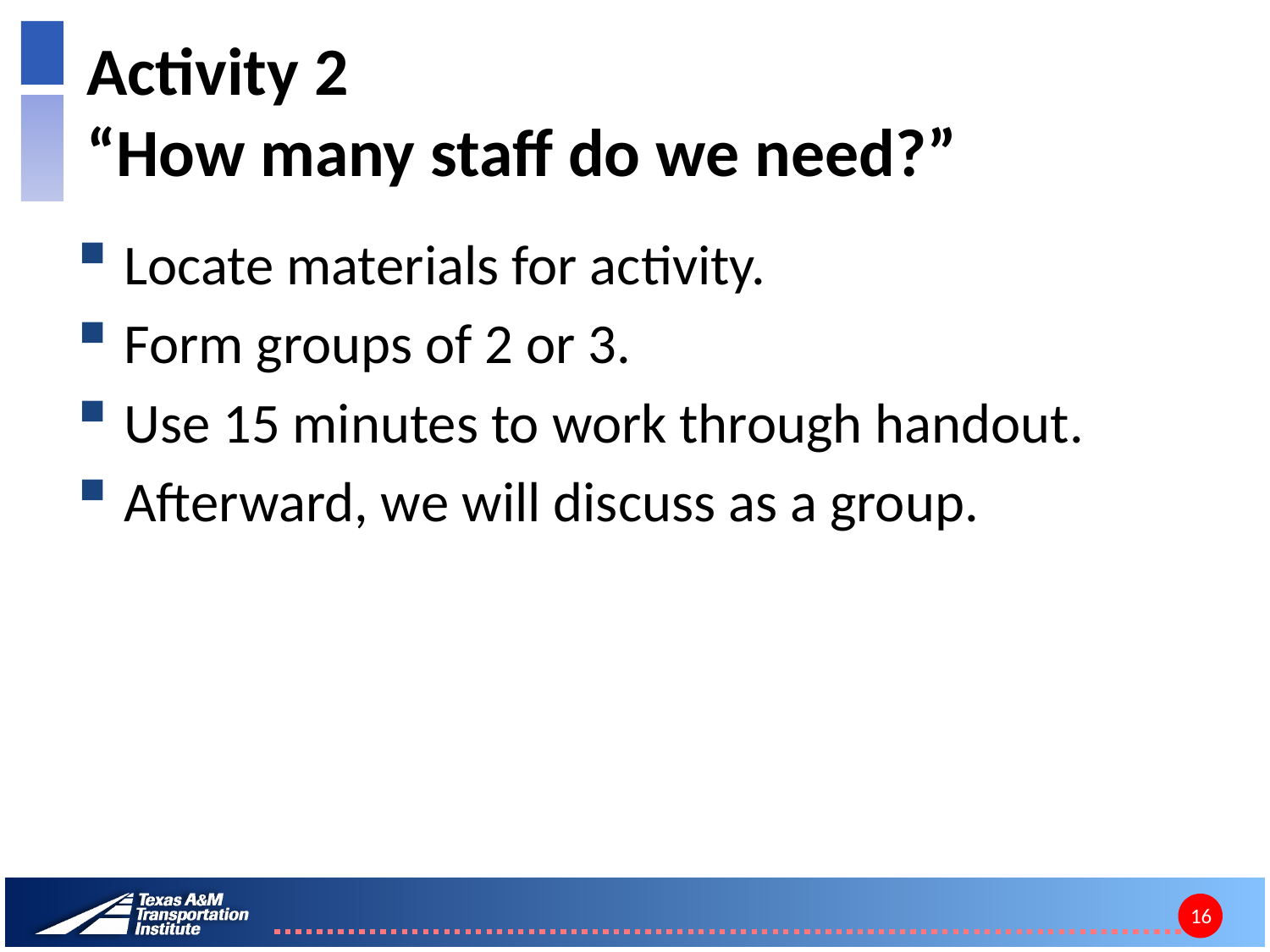

# Activity 2 “How many staff do we need?”
Locate materials for activity.
Form groups of 2 or 3.
Use 15 minutes to work through handout.
Afterward, we will discuss as a group.

16